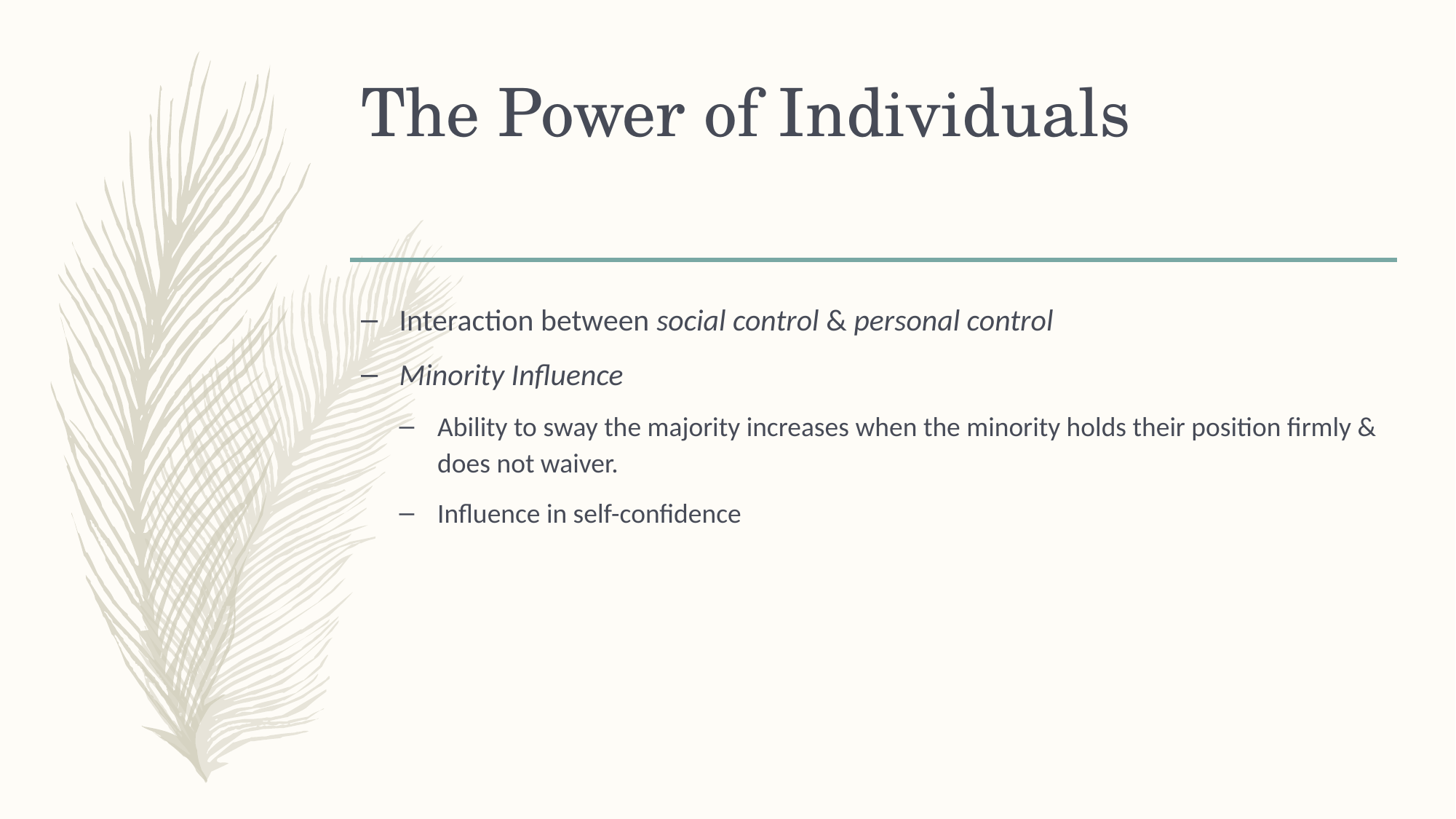

# The Power of Individuals
Interaction between social control & personal control
Minority Influence
Ability to sway the majority increases when the minority holds their position firmly & does not waiver.
Influence in self-confidence